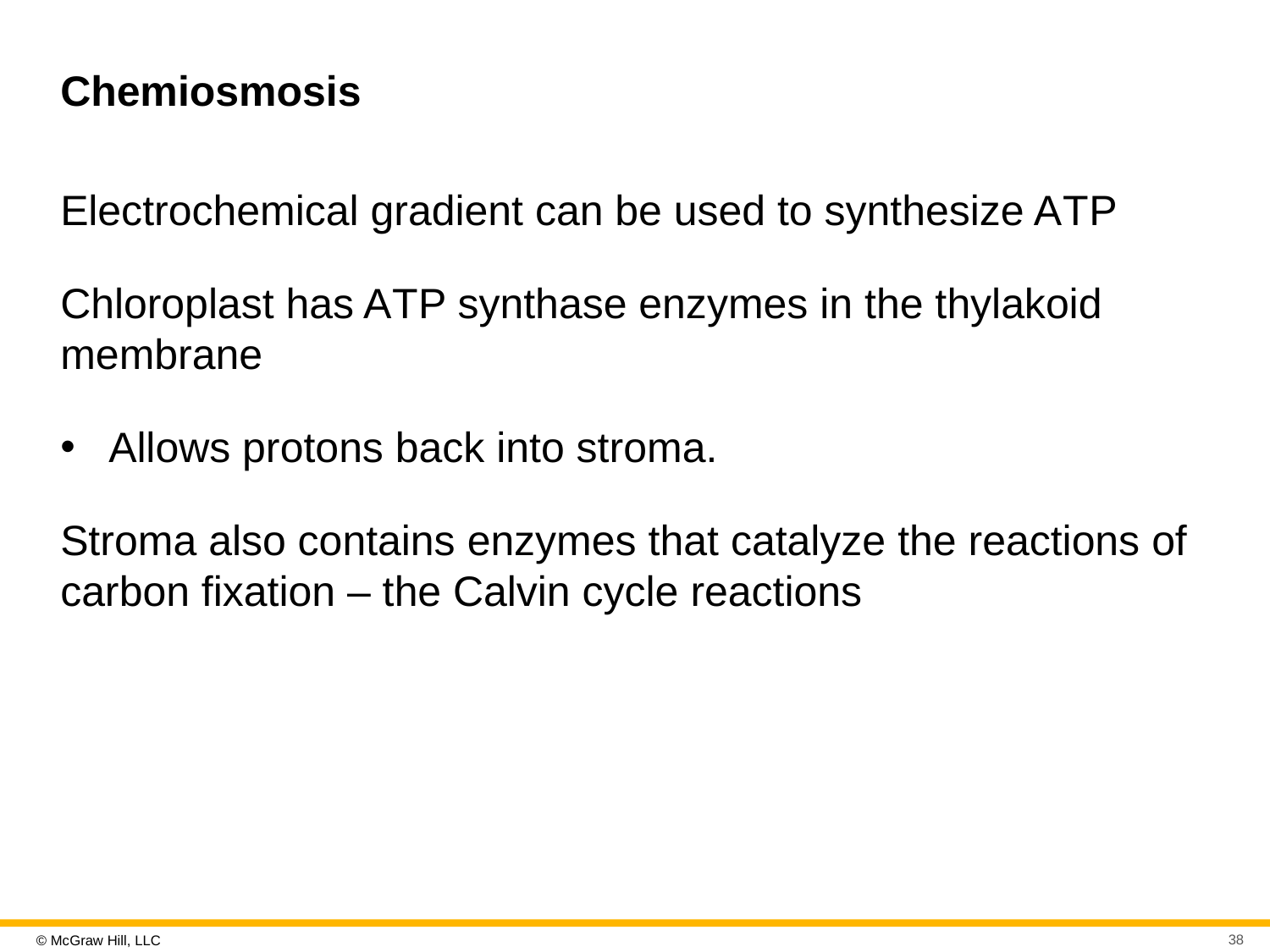

# Chemiosmosis
Electrochemical gradient can be used to synthesize A T P
Chloroplast has A T P synthase enzymes in the thylakoid membrane
Allows protons back into stroma.
Stroma also contains enzymes that catalyze the reactions of carbon fixation – the Calvin cycle reactions
38